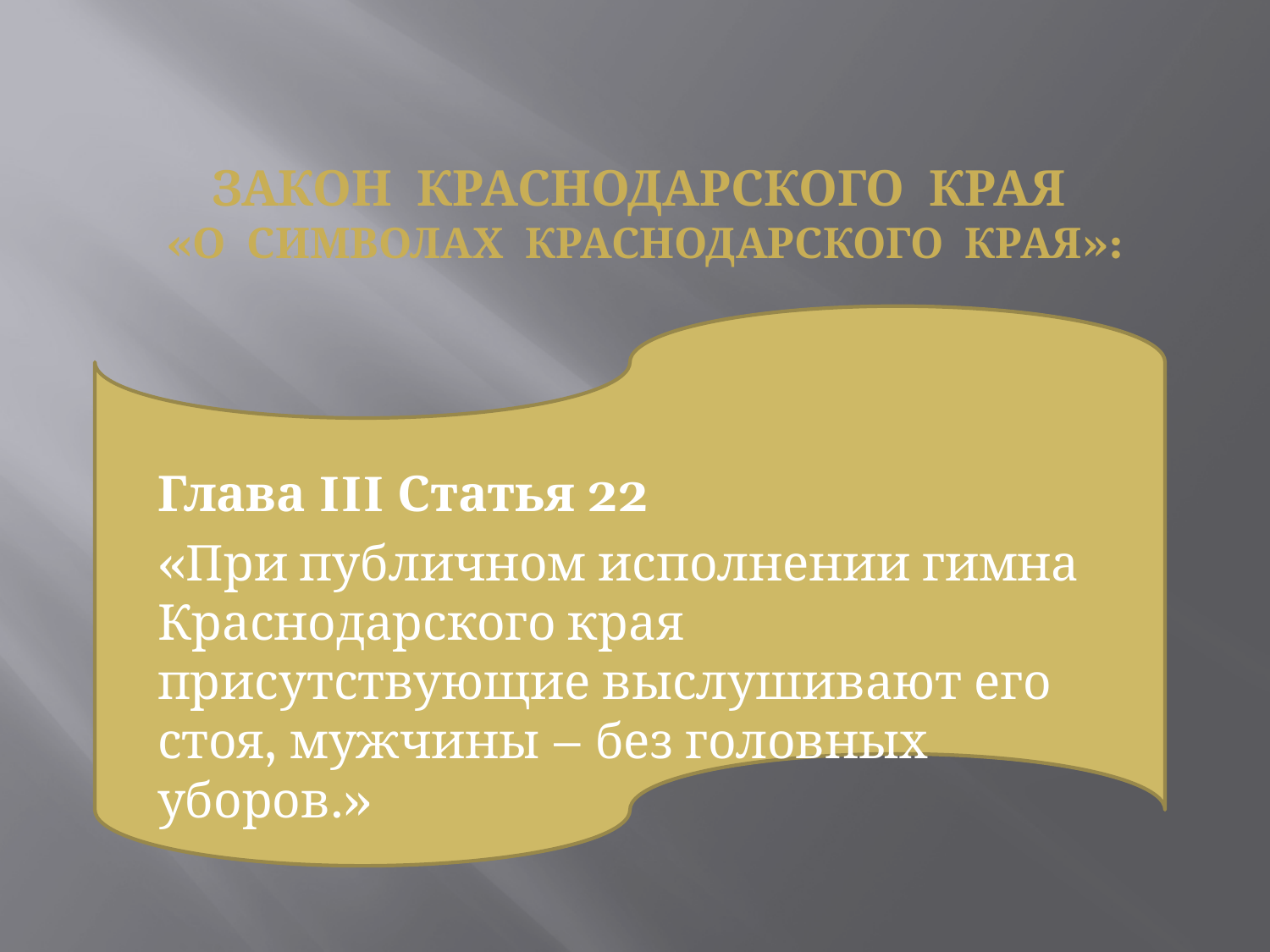

# Закон  Краснодарского  края «О  символах  Краснодарского  края»:

Глава III Статья 22
«При публичном исполнении гимна Краснодарского края присутствующие выслушивают его стоя, мужчины – без головных уборов.»